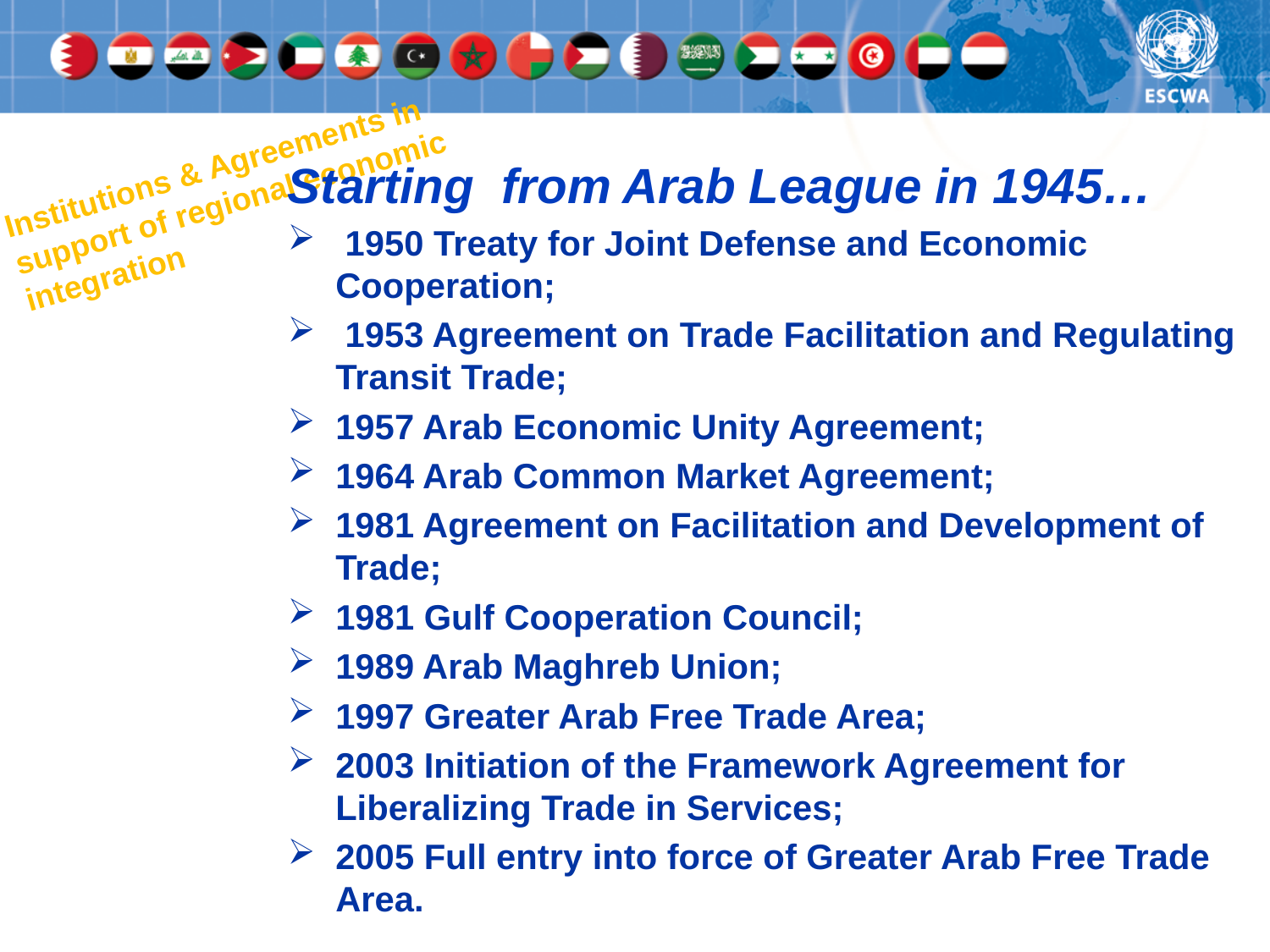

# Institutions & Agreements in support of regional economic integration
Starting  from Arab League in 1945…
 1950 Treaty for Joint Defense and Economic Cooperation;
 1953 Agreement on Trade Facilitation and Regulating Transit Trade;
1957 Arab Economic Unity Agreement;
1964 Arab Common Market Agreement;
1981 Agreement on Facilitation and Development of Trade;
1981 Gulf Cooperation Council;
1989 Arab Maghreb Union;
1997 Greater Arab Free Trade Area;
2003 Initiation of the Framework Agreement for Liberalizing Trade in Services;
2005 Full entry into force of Greater Arab Free Trade Area.